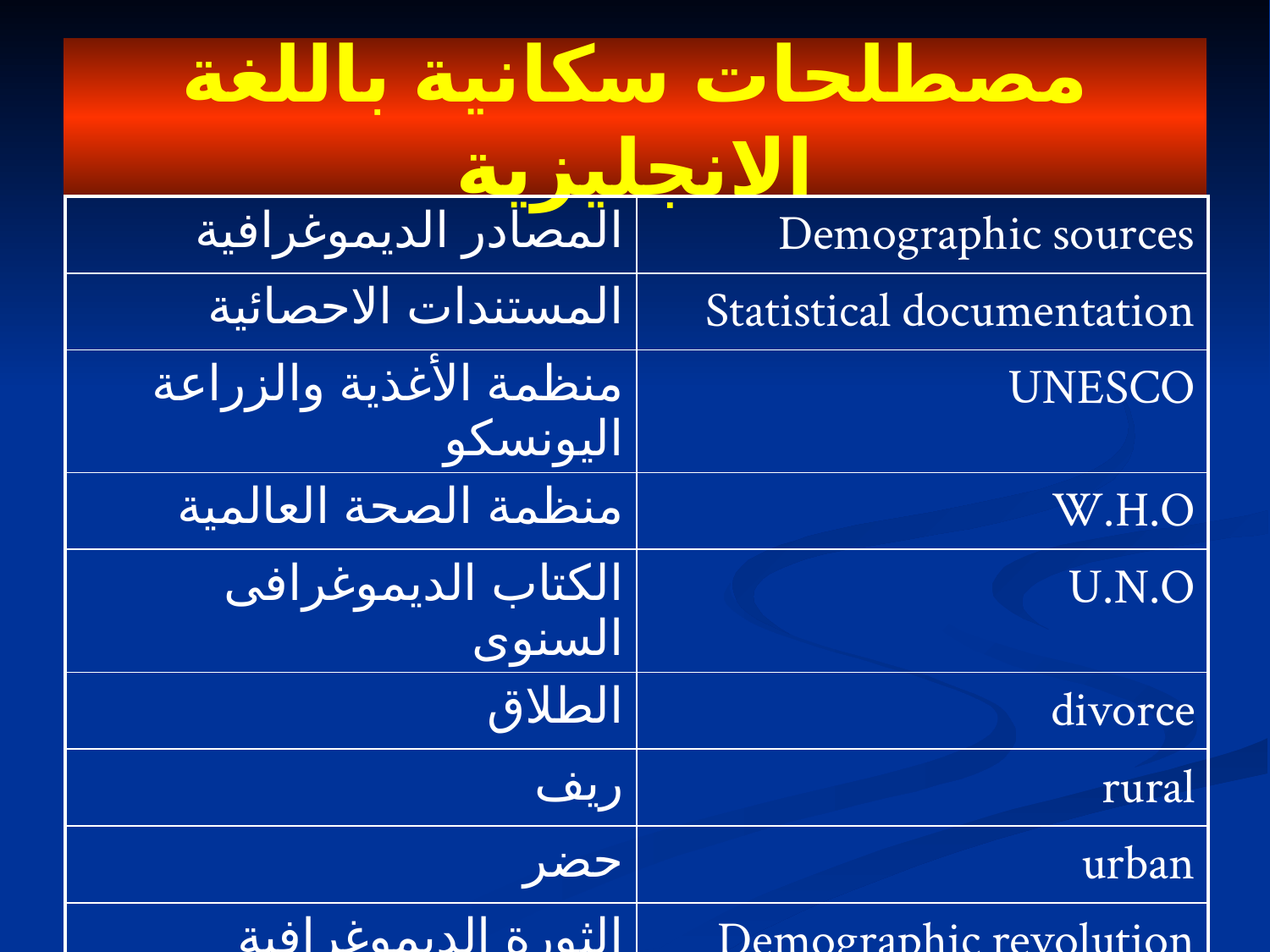

# مصطلحات سكانية باللغة الانجليزية
| المصادر الديموغرافية | Demographic sources |
| --- | --- |
| المستندات الاحصائية | Statistical documentation |
| منظمة الأغذية والزراعة اليونسكو | UNESCO |
| منظمة الصحة العالمية | W.H.O |
| الكتاب الديموغرافى السنوى | U.N.O |
| الطلاق | divorce |
| ريف | rural |
| حضر | urban |
| الثورة الديموغرافية | Demographic revolution |
| تحديد النسل | Birth control |